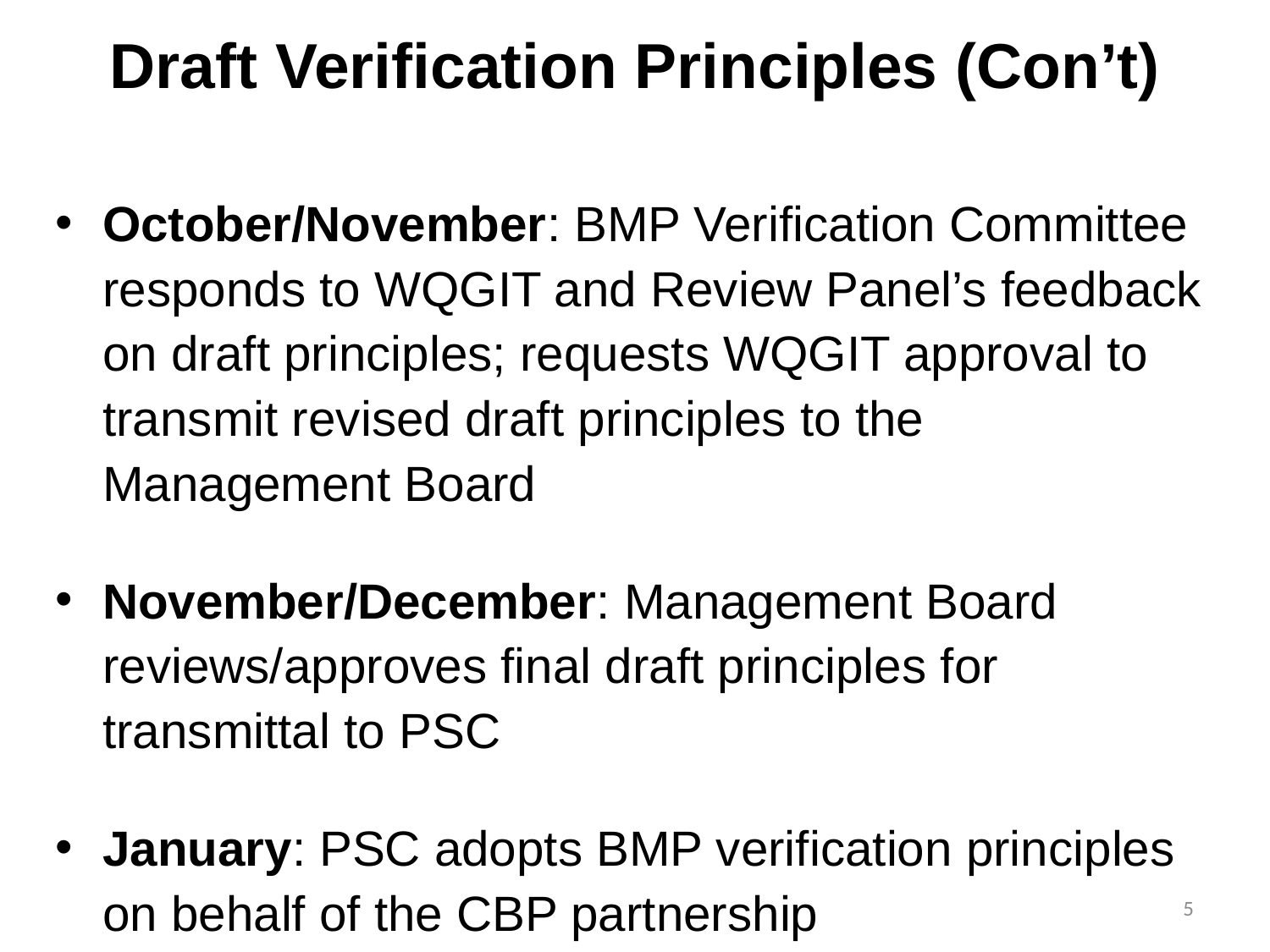

# Draft Verification Principles (Con’t)
October/November: BMP Verification Committee responds to WQGIT and Review Panel’s feedback on draft principles; requests WQGIT approval to transmit revised draft principles to the Management Board
November/December: Management Board reviews/approves final draft principles for transmittal to PSC
January: PSC adopts BMP verification principles on behalf of the CBP partnership

5